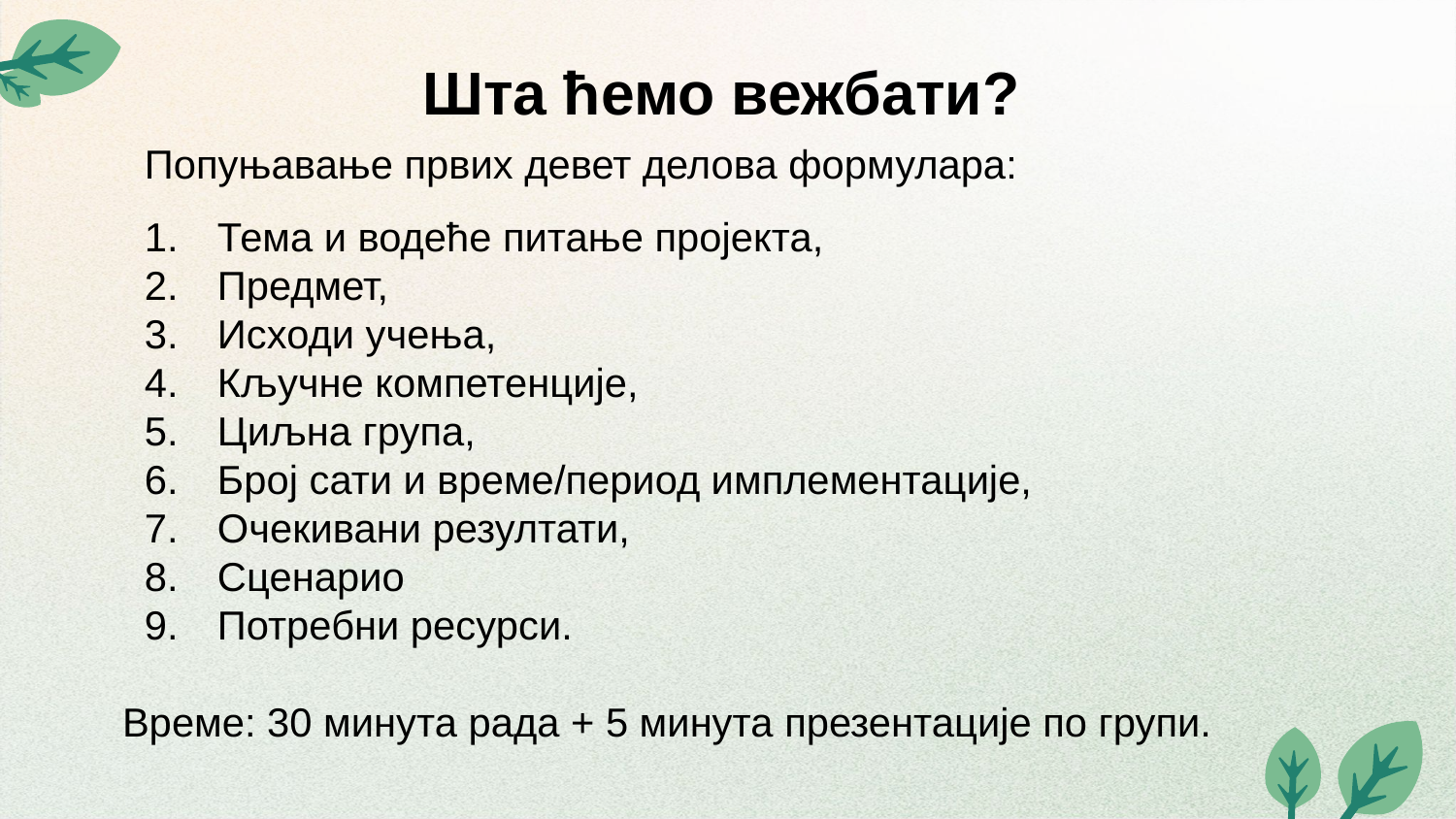

# Шта ћемо вежбати?
Попуњавање првих девет делова формулара:

Тема и водеће питање пројекта,
Предмет,
Исходи учења,
Кључне компетенције,
Циљна група,
Број сати и време/период имплементације,
Очекивани резултати,
Сценарио
Потребни ресурси.

Време: 30 минута рада + 5 минута презентације по групи.